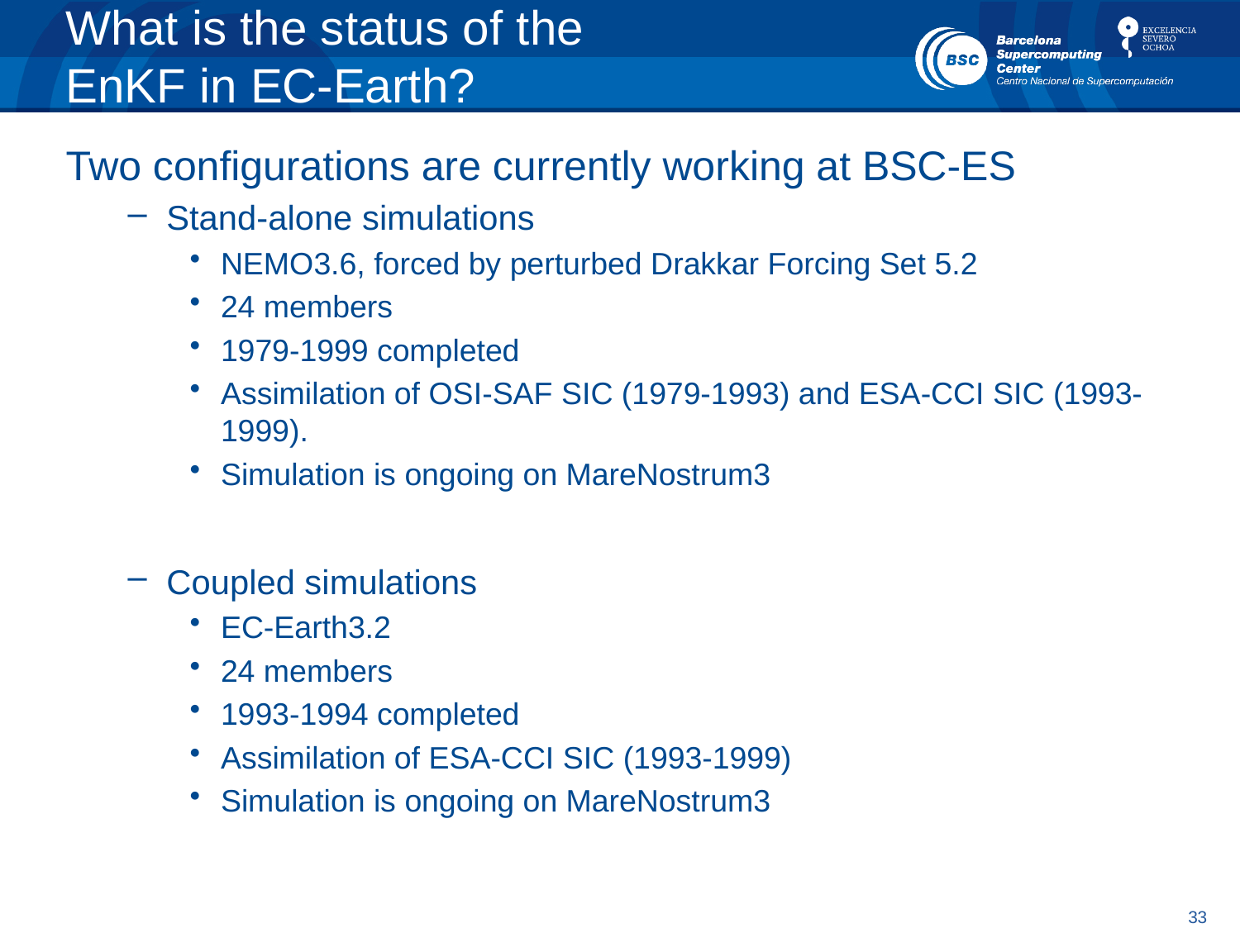

# What is the status of the EnKF in EC-Earth?
Two configurations are currently working at BSC-ES
Stand-alone simulations
NEMO3.6, forced by perturbed Drakkar Forcing Set 5.2
24 members
1979-1999 completed
Assimilation of OSI-SAF SIC (1979-1993) and ESA-CCI SIC (1993-1999).
Simulation is ongoing on MareNostrum3

Coupled simulations
EC-Earth3.2
24 members
1993-1994 completed
Assimilation of ESA-CCI SIC (1993-1999)
Simulation is ongoing on MareNostrum3